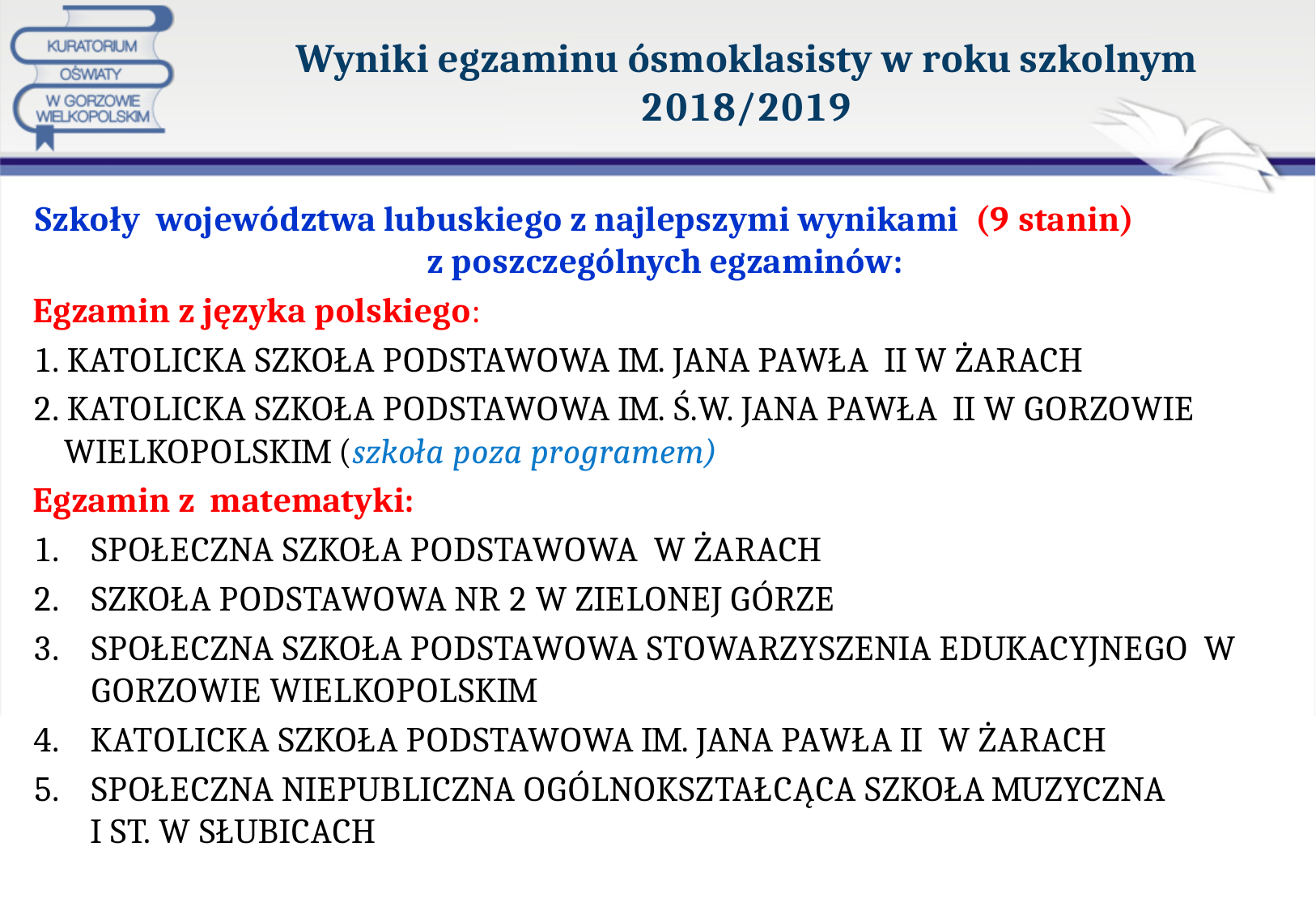

# Wyniki egzaminu ósmoklasisty w roku szkolnym 2018/2019
Szkoły  województwa lubuskiego z najlepszymi wynikami  (9 stanin)                      z poszczególnych egzaminów:
Egzamin z języka polskiego:
1. KATOLICKA SZKOŁA PODSTAWOWA IM. JANA PAWŁA  II W ŻARACH
2. KATOLICKA SZKOŁA PODSTAWOWA IM. Ś.W. JANA PAWŁA  II W GORZOWIE
    WIELKOPOLSKIM (szkoła poza programem)
Egzamin z  matematyki:
SPOŁECZNA SZKOŁA PODSTAWOWA  W ŻARACH
SZKOŁA PODSTAWOWA NR 2 W ZIELONEJ GÓRZE
SPOŁECZNA SZKOŁA PODSTAWOWA STOWARZYSZENIA EDUKACYJNEGO  W GORZOWIE WIELKOPOLSKIM
KATOLICKA SZKOŁA PODSTAWOWA IM. JANA PAWŁA II  W ŻARACH
SPOŁECZNA NIEPUBLICZNA OGÓLNOKSZTAŁCĄCA SZKOŁA MUZYCZNA                I ST. W SŁUBICACH